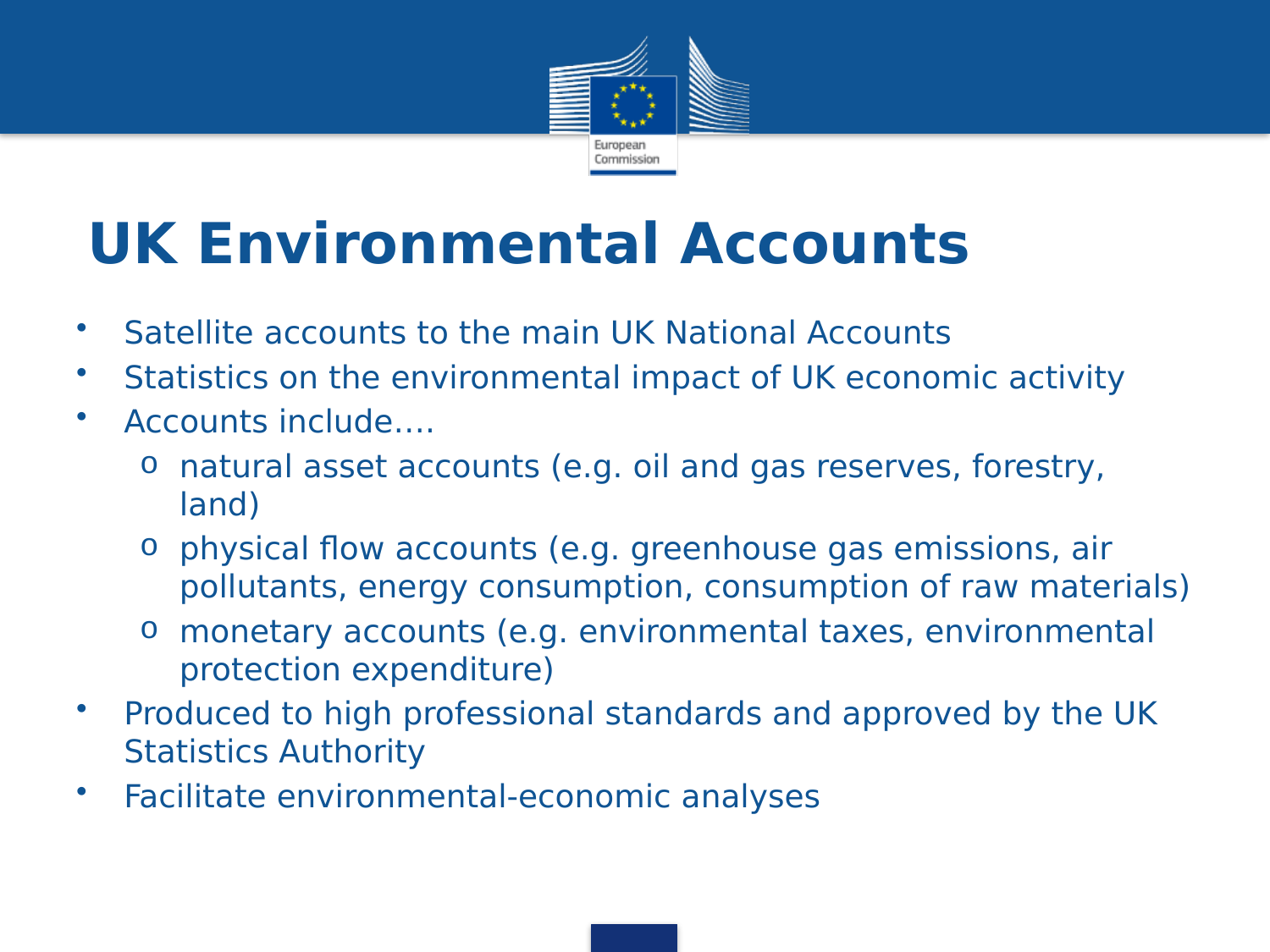

UK Environmental Accounts
Satellite accounts to the main UK National Accounts
Statistics on the environmental impact of UK economic activity
Accounts include….
natural asset accounts (e.g. oil and gas reserves, forestry, land)
physical flow accounts (e.g. greenhouse gas emissions, air pollutants, energy consumption, consumption of raw materials)
monetary accounts (e.g. environmental taxes, environmental protection expenditure)
Produced to high professional standards and approved by the UK Statistics Authority
Facilitate environmental-economic analyses